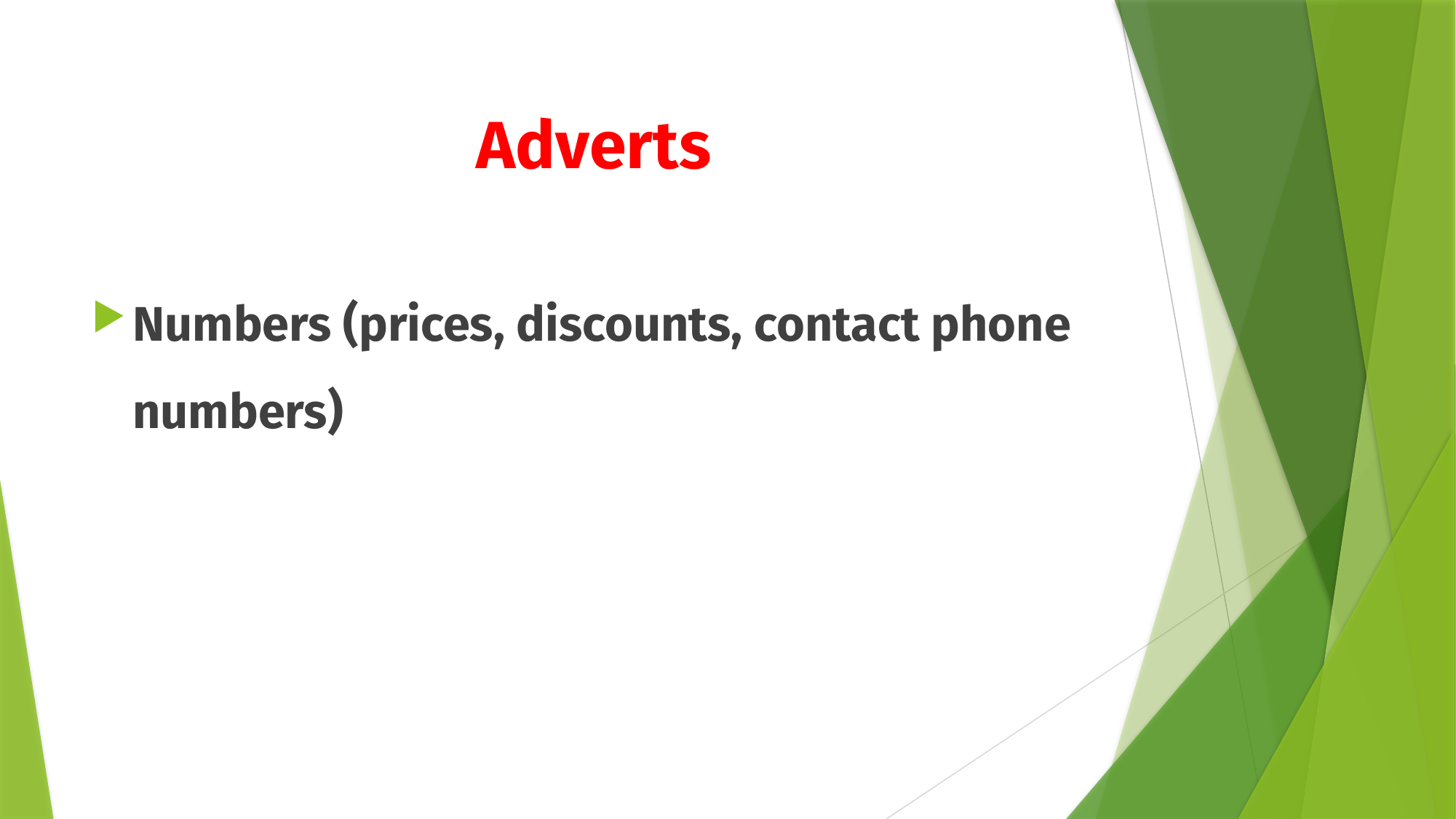

# Adverts
Numbers (prices, discounts, contact phone numbers)